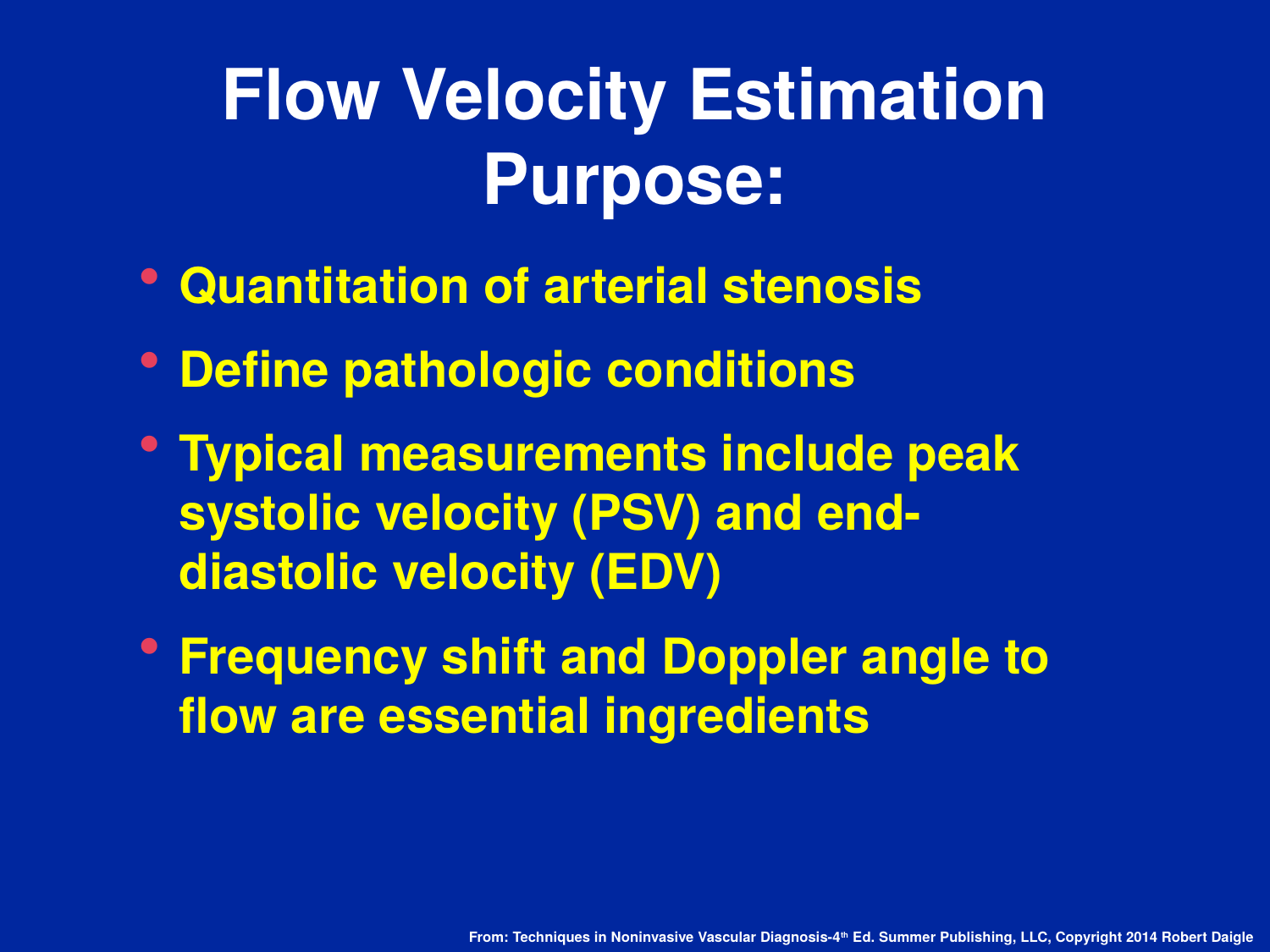

# Flow Velocity Estimation Purpose:
Quantitation of arterial stenosis
Define pathologic conditions
Typical measurements include peak systolic velocity (PSV) and end-diastolic velocity (EDV)
Frequency shift and Doppler angle to flow are essential ingredients